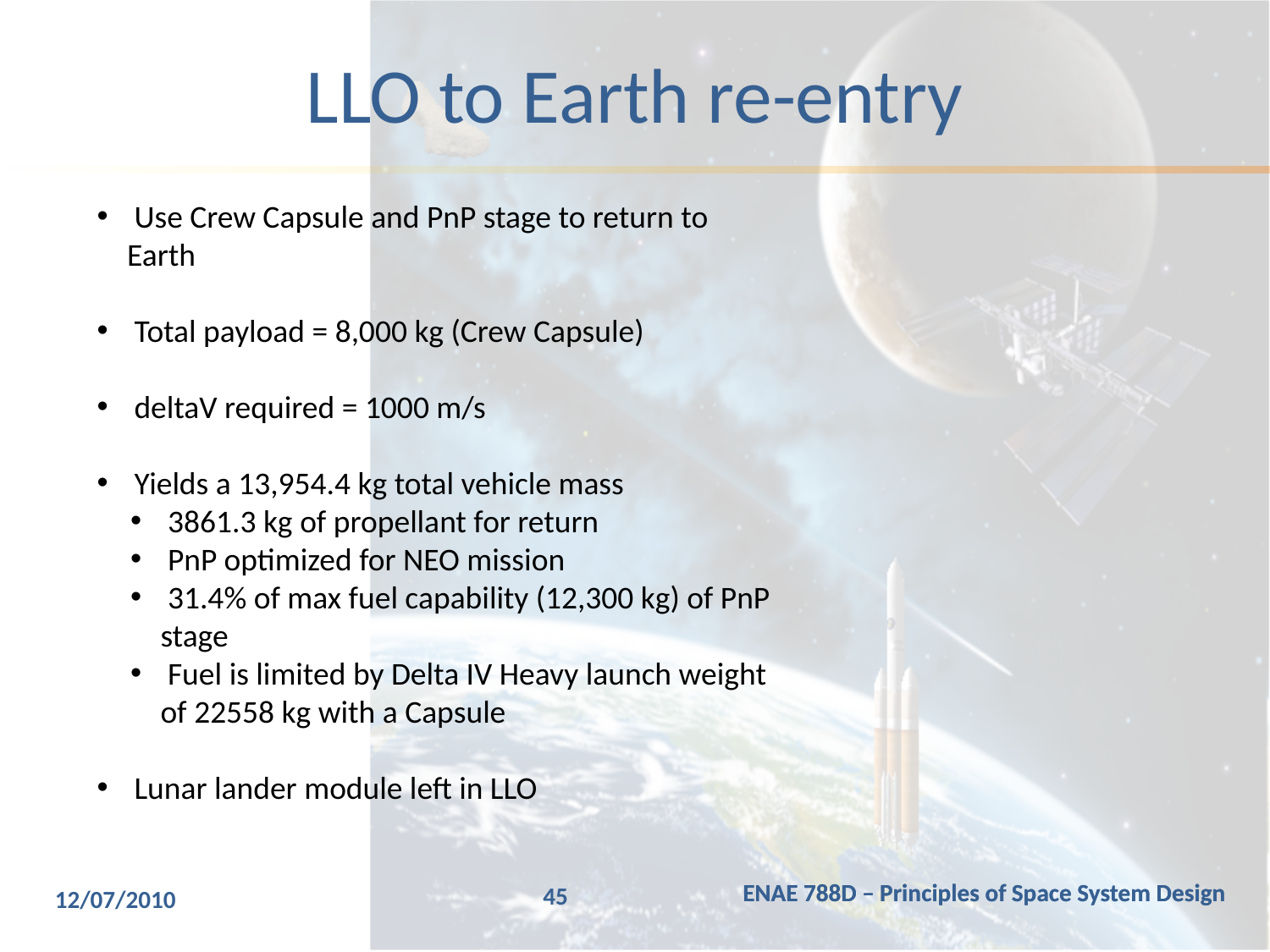

# LLO to Earth re-entry
 Use Crew Capsule and PnP stage to return to Earth

 Total payload = 8,000 kg (Crew Capsule)

 deltaV required = 1000 m/s

 Yields a 13,954.4 kg total vehicle mass
 3861.3 kg of propellant for return
 PnP optimized for NEO mission
 31.4% of max fuel capability (12,300 kg) of PnP stage
 Fuel is limited by Delta IV Heavy launch weight of 22558 kg with a Capsule

 Lunar lander module left in LLO